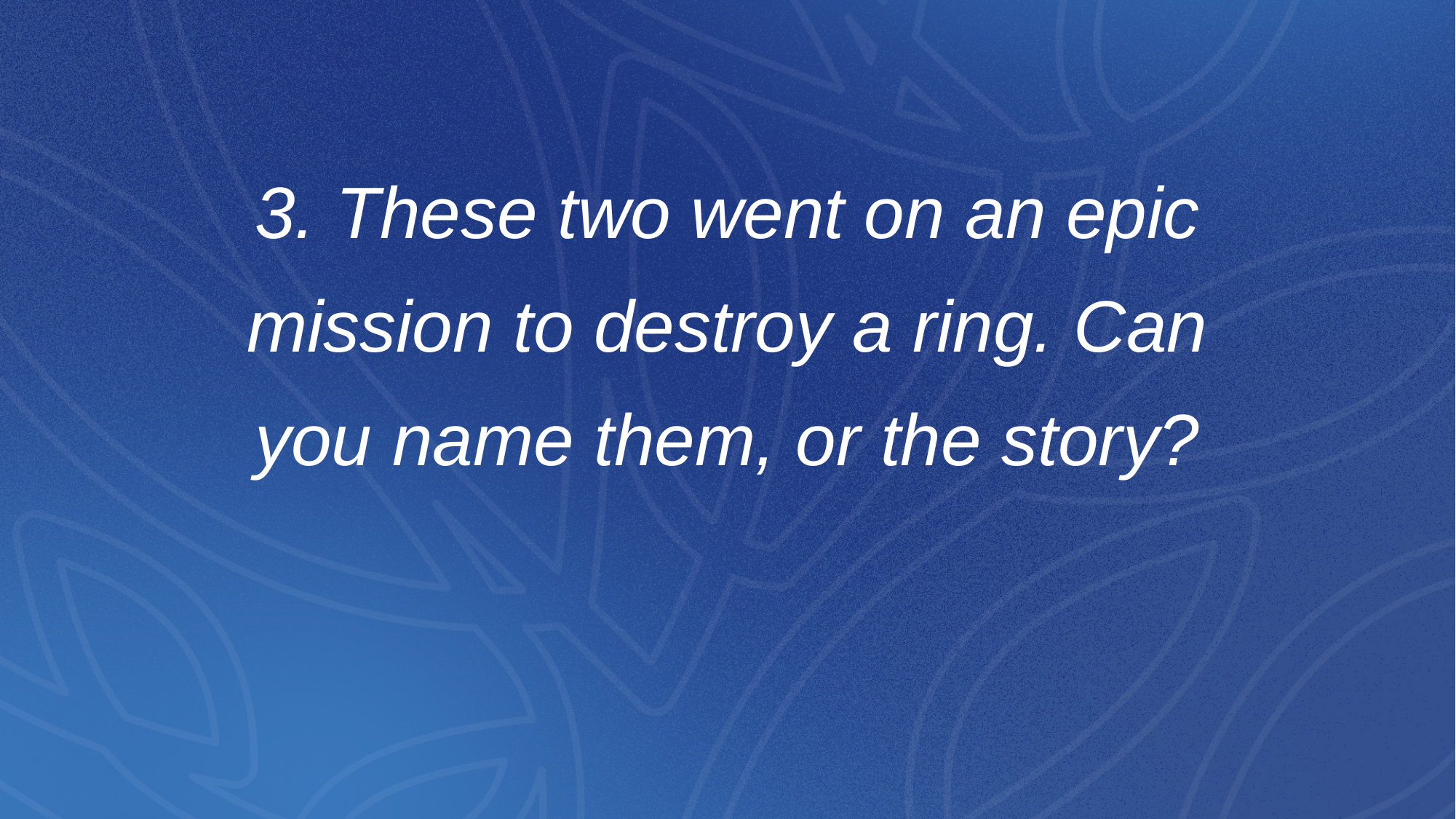

3. These two went on an epic mission to destroy a ring. Can you name them, or the story?